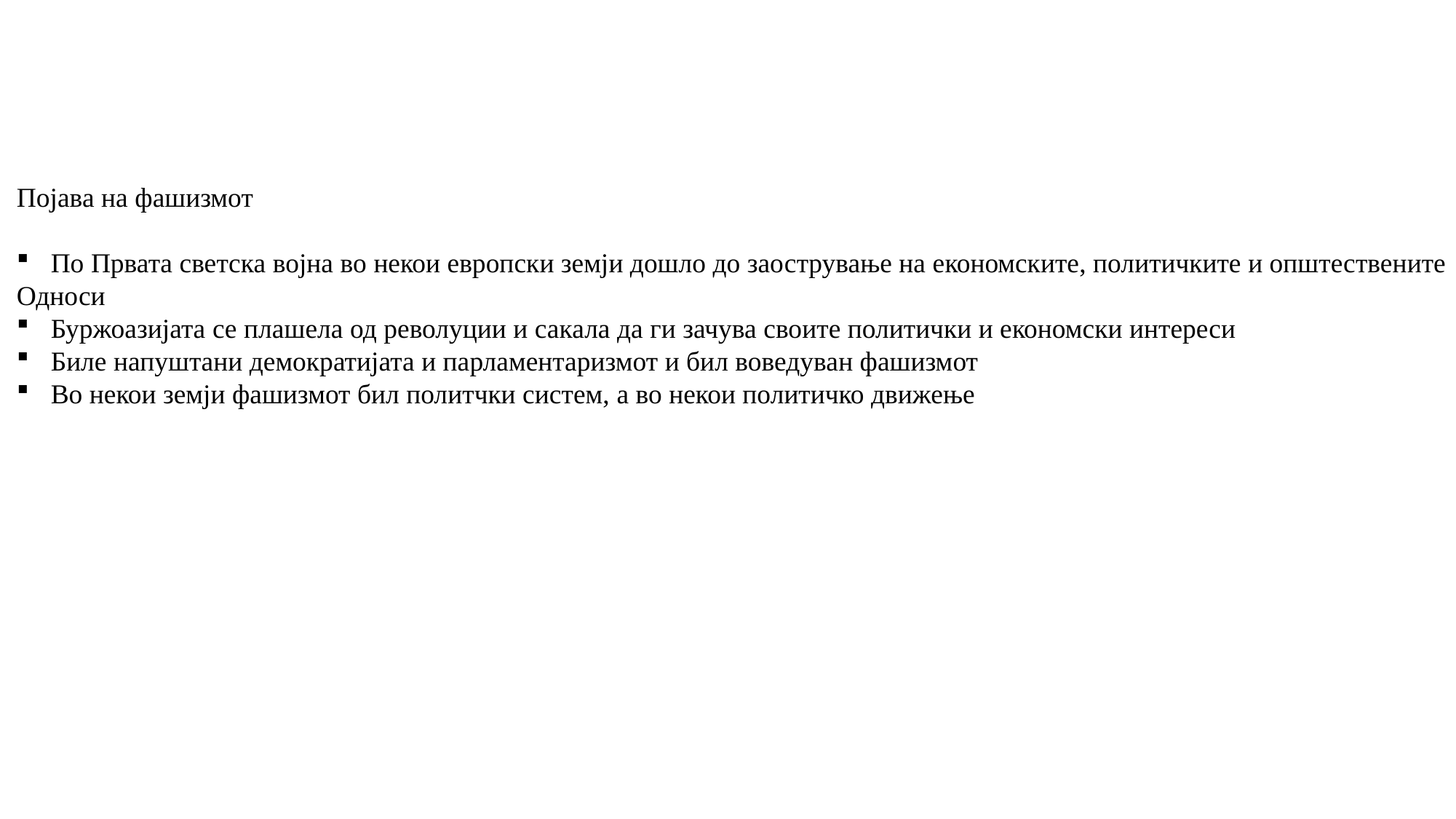

Појава на фашизмот

По Првата светска војна во некои европски земји дошло до заострување на економските, политичките и општествените
Односи
Буржоазијата се плашела од револуции и сакала да ги зачува своите политички и економски интереси
Биле напуштани демократијата и парламентаризмот и бил воведуван фашизмот
Во некои земји фашизмот бил политчки систем, а во некои политичко движење